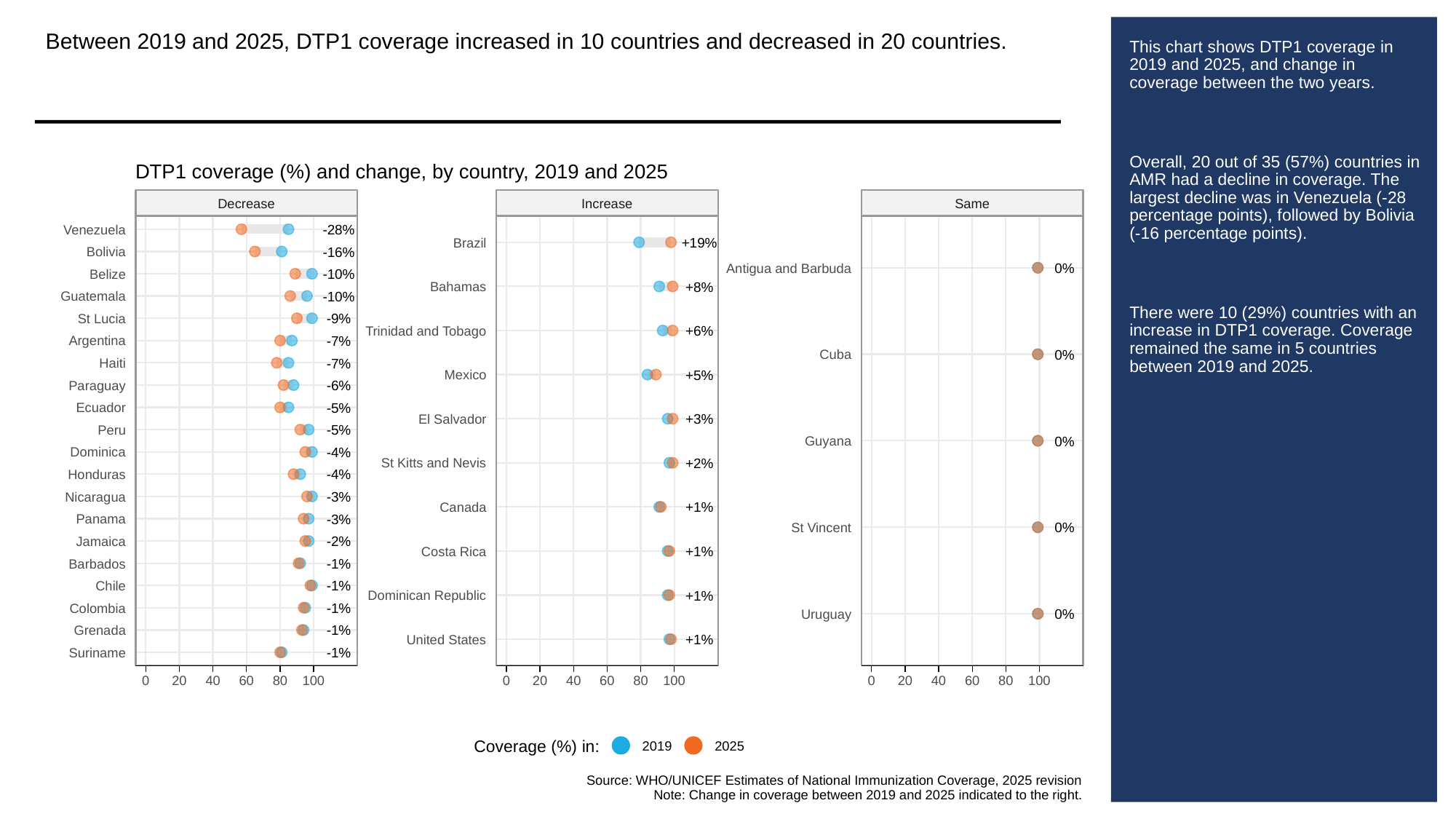

Between 2019 and 2025, DTP1 coverage increased in 10 countries and decreased in 20 countries.
# This chart shows DTP1 coverage in 2019 and 2025, and change in coverage between the two years.

Overall, 20 out of 35 (57%) countries in AMR had a decline in coverage. The largest decline was in Venezuela (-28 percentage points), followed by Bolivia (-16 percentage points).

There were 10 (29%) countries with an increase in DTP1 coverage. Coverage remained the same in 5 countries between 2019 and 2025.

DTP1 coverage (%) and change, by country, 2019 and 2025

Decrease
Increase
Same

-28%
Venezuela

+19%
Brazil

-16%
Bolivia

0%
Antigua and Barbuda

-10%
Belize

+8%
Bahamas

-10%
Guatemala

-9%
St Lucia

+6%
Trinidad and Tobago

-7%
Argentina

0%
Cuba

-7%
Haiti

+5%
Mexico

-6%
Paraguay

-5%
Ecuador

+3%
El Salvador

-5%
Peru

0%
Guyana

-4%
Dominica

+2%
St Kitts and Nevis

-4%
Honduras

-3%
Nicaragua

+1%
Canada

-3%
Panama

0%
St Vincent

-2%
Jamaica

+1%
Costa Rica

-1%
Barbados

-1%
Chile

+1%
Dominican Republic

-1%
Colombia

0%
Uruguay

-1%
Grenada

+1%
United States

-1%
Suriname

0
20
40
60
80
100
0
20
40
60
80
100
0
20
40
60
80
100

Coverage (%) in:
2019
2025
Source: WHO/UNICEF Estimates of National Immunization Coverage, 2025 revision
Note: Change in coverage between 2019 and 2025 indicated to the right.